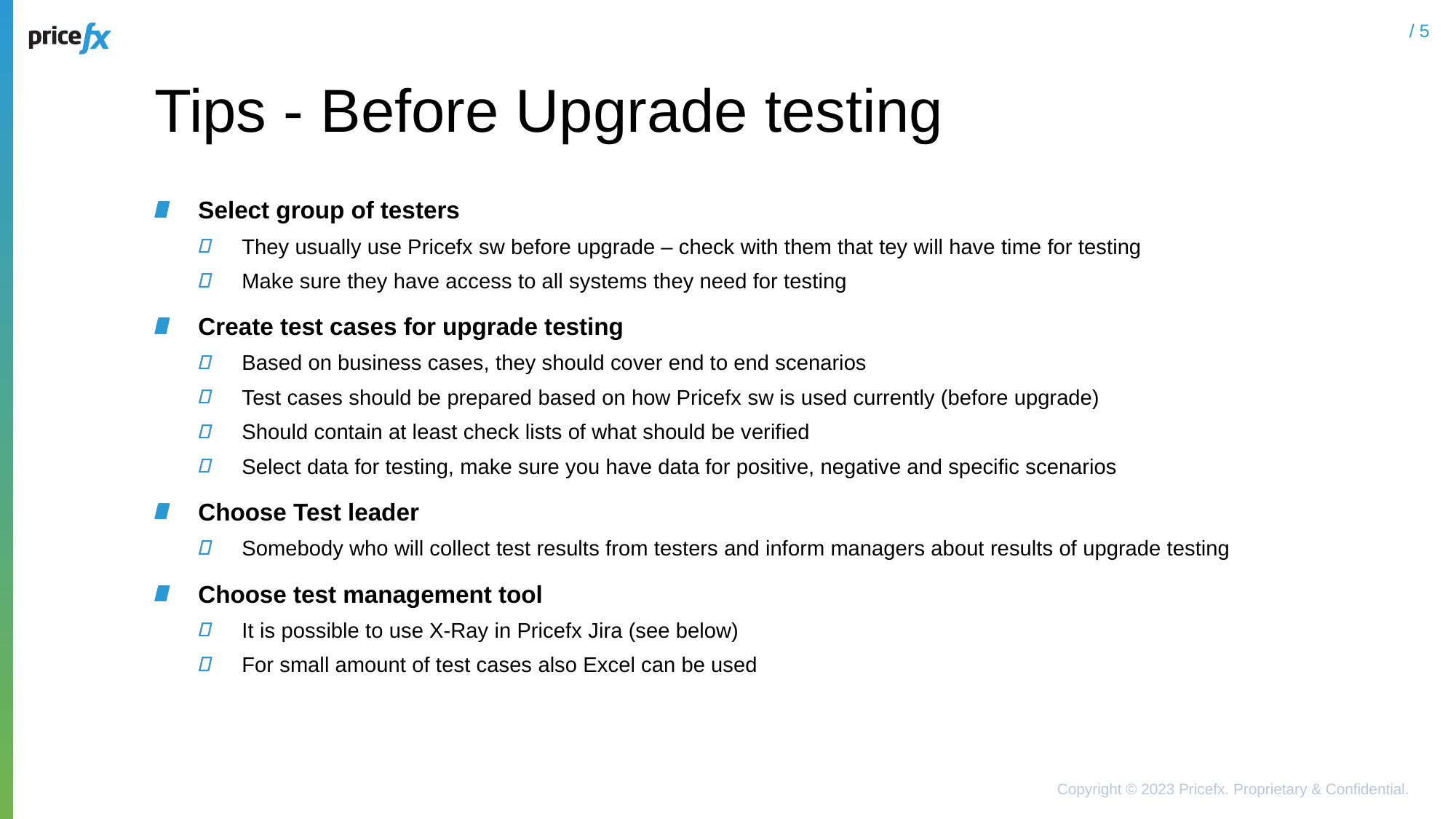

# Tips - Before Upgrade testing
Select group of testers
They usually use Pricefx sw before upgrade – check with them that tey will have time for testing
Make sure they have access to all systems they need for testing
Create test cases for upgrade testing
Based on business cases, they should cover end to end scenarios
Test cases should be prepared based on how Pricefx sw is used currently (before upgrade)
Should contain at least check lists of what should be verified
Select data for testing, make sure you have data for positive, negative and specific scenarios
Choose Test leader
Somebody who will collect test results from testers and inform managers about results of upgrade testing
Choose test management tool
It is possible to use X-Ray in Pricefx Jira (see below)
For small amount of test cases also Excel can be used